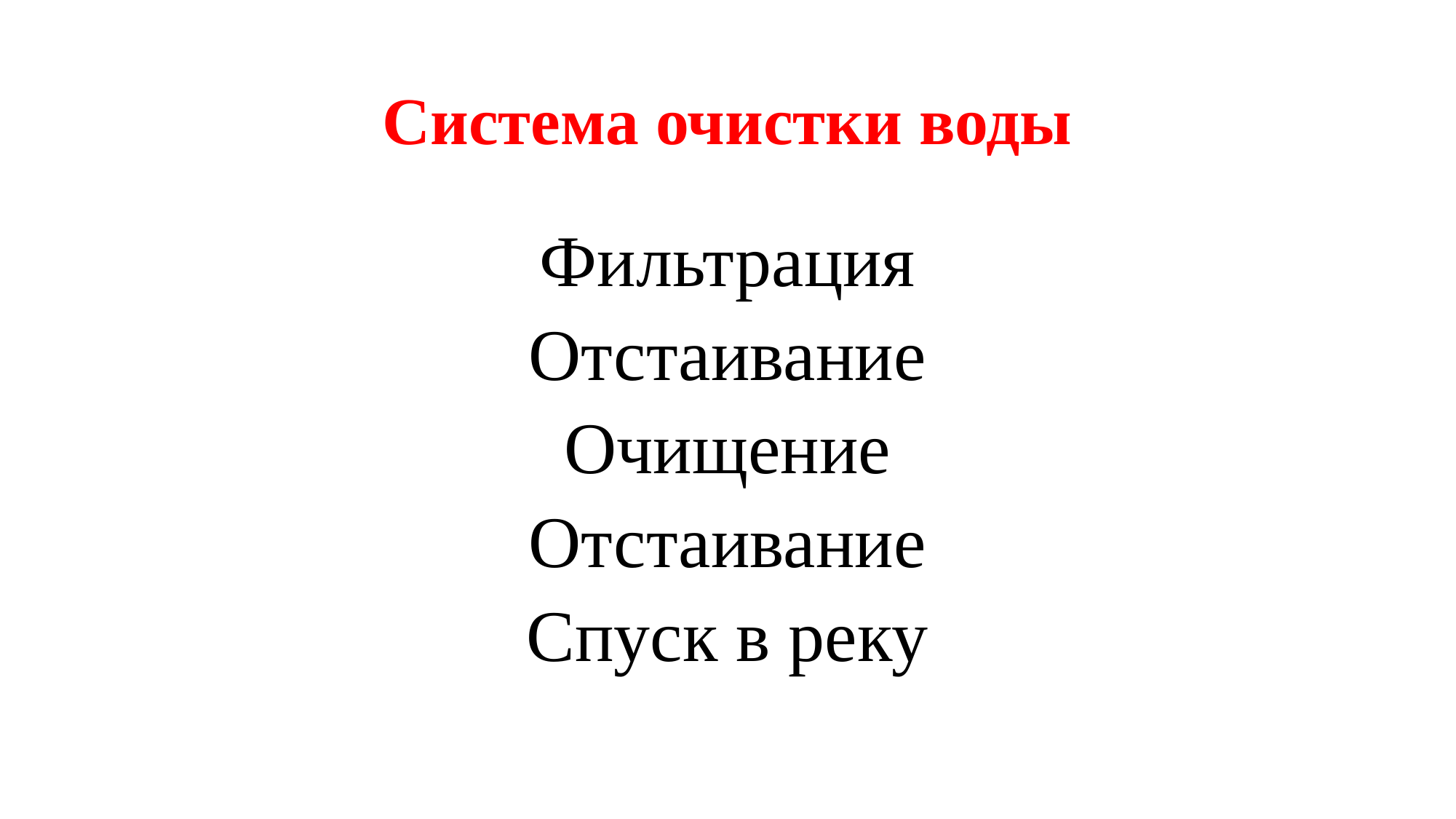

# Система очистки воды
Фильтрация
Отстаивание
Очищение
Отстаивание
Спуск в реку